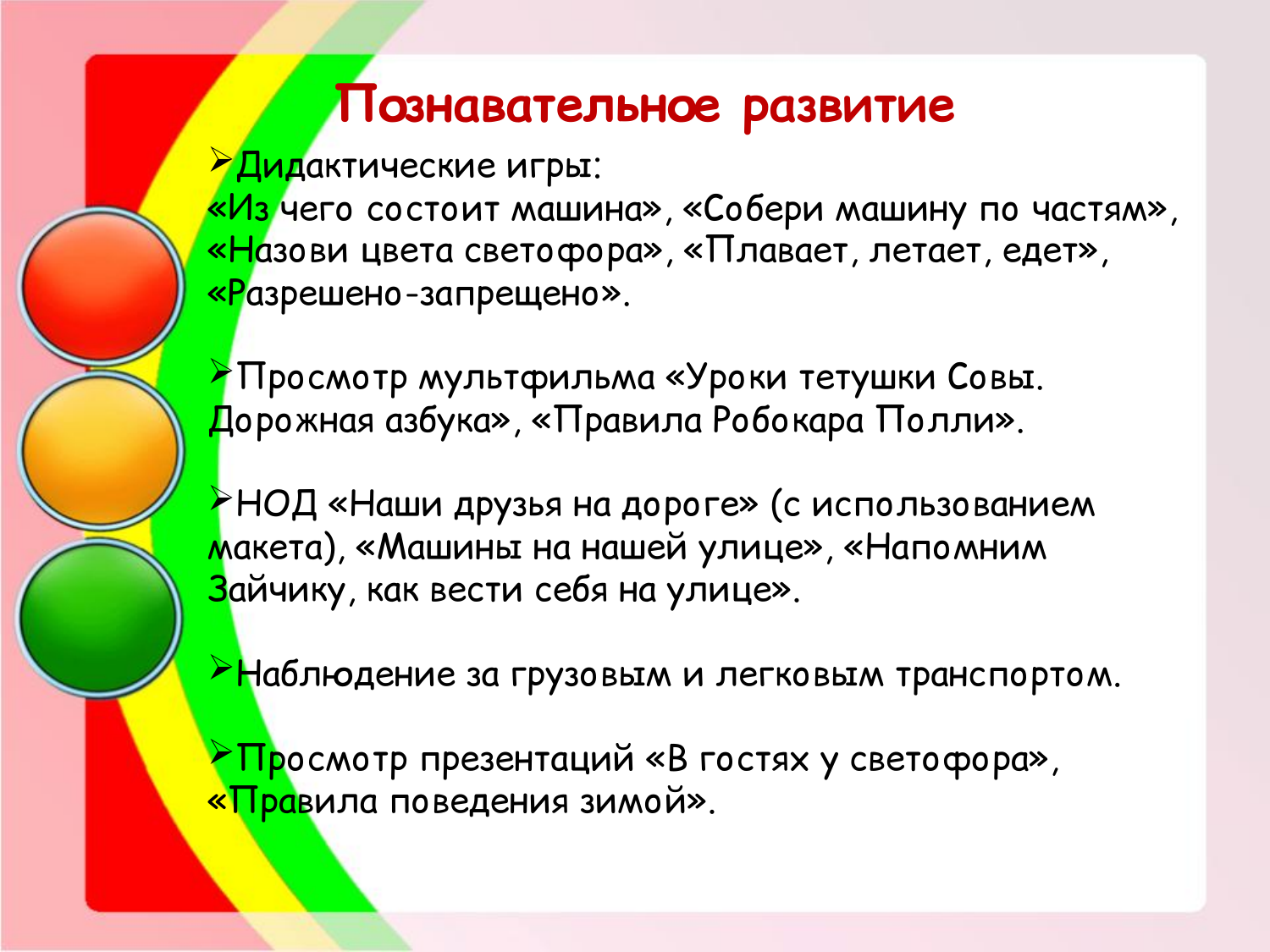

Познавательное развитие
Дидактические игры:
«Из чего состоит машина», «Собери машину по частям», «Назови цвета светофора», «Плавает, летает, едет», «Разрешено-запрещено».

Просмотр мультфильма «Уроки тетушки Совы. Дорожная азбука», «Правила Робокара Полли».

НОД «Наши друзья на дороге» (с использованием макета), «Машины на нашей улице», «Напомним Зайчику, как вести себя на улице».

Наблюдение за грузовым и легковым транспортом.

Просмотр презентаций «В гостях у светофора», «Правила поведения зимой».